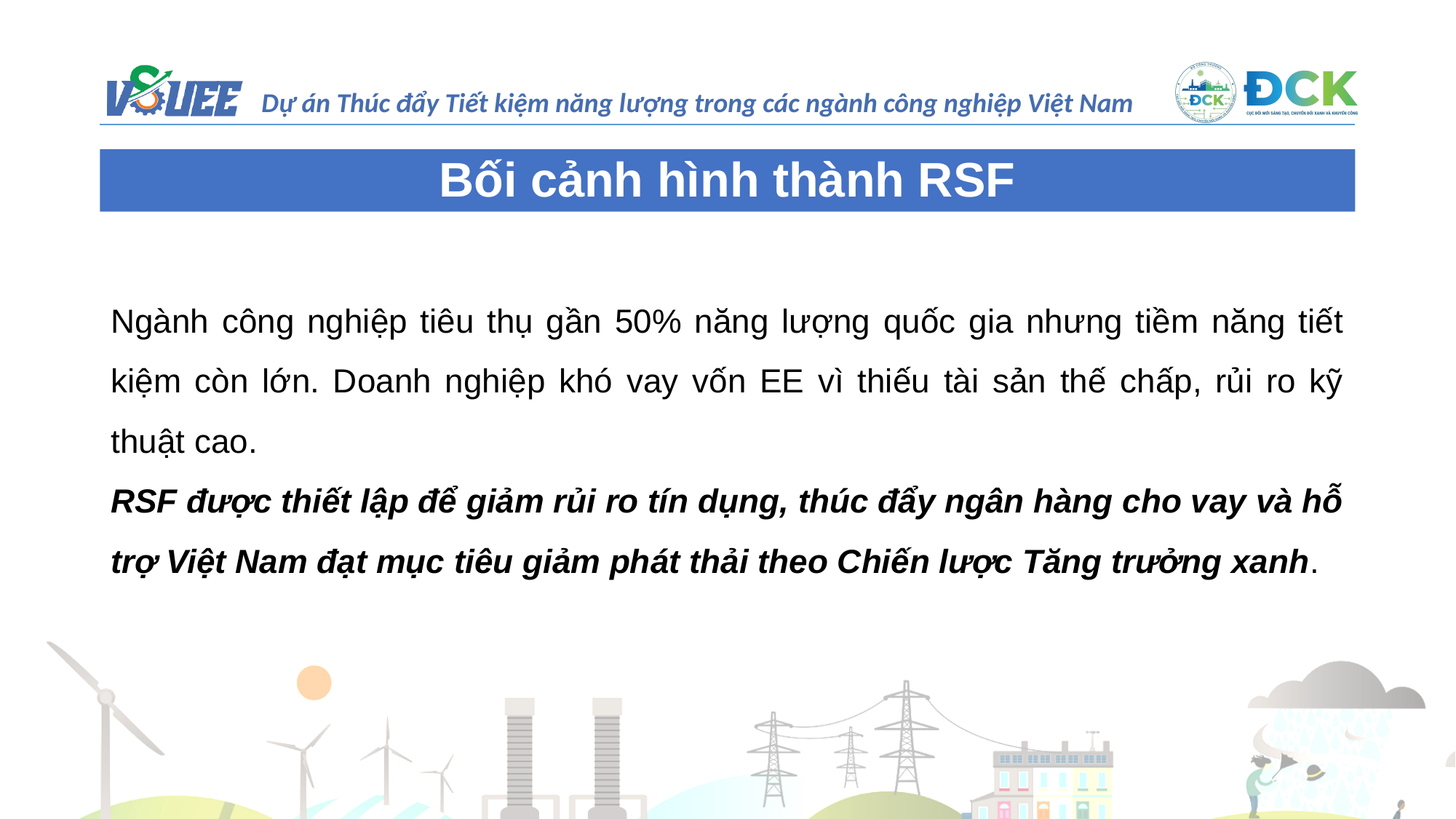

Bối cảnh hình thành RSF
Ngành công nghiệp tiêu thụ gần 50% năng lượng quốc gia nhưng tiềm năng tiết kiệm còn lớn. Doanh nghiệp khó vay vốn EE vì thiếu tài sản thế chấp, rủi ro kỹ thuật cao.
RSF được thiết lập để giảm rủi ro tín dụng, thúc đẩy ngân hàng cho vay và hỗ trợ Việt Nam đạt mục tiêu giảm phát thải theo Chiến lược Tăng trưởng xanh.